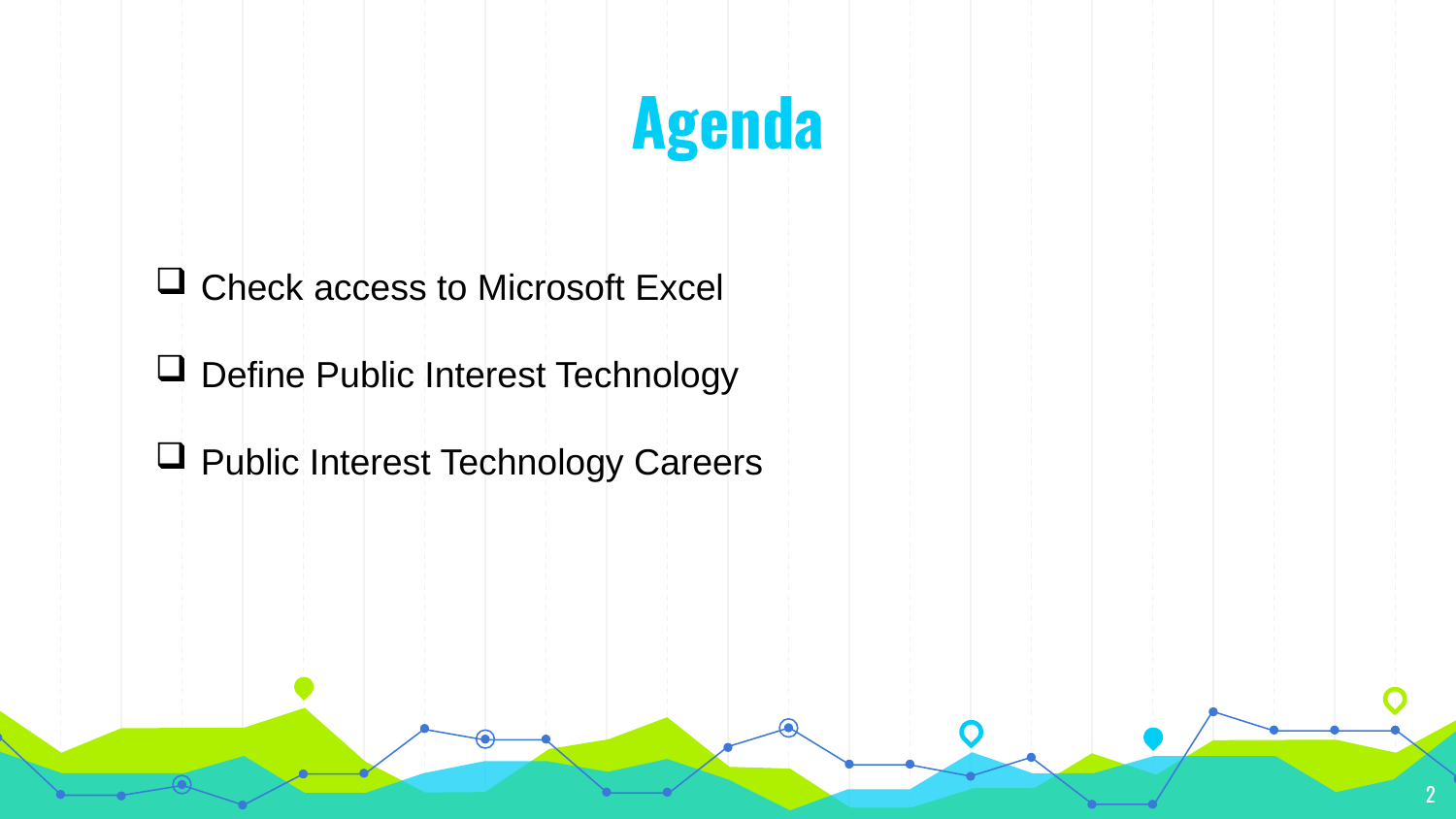

# Agenda
Check access to Microsoft Excel

Define Public Interest Technology

Public Interest Technology Careers

2